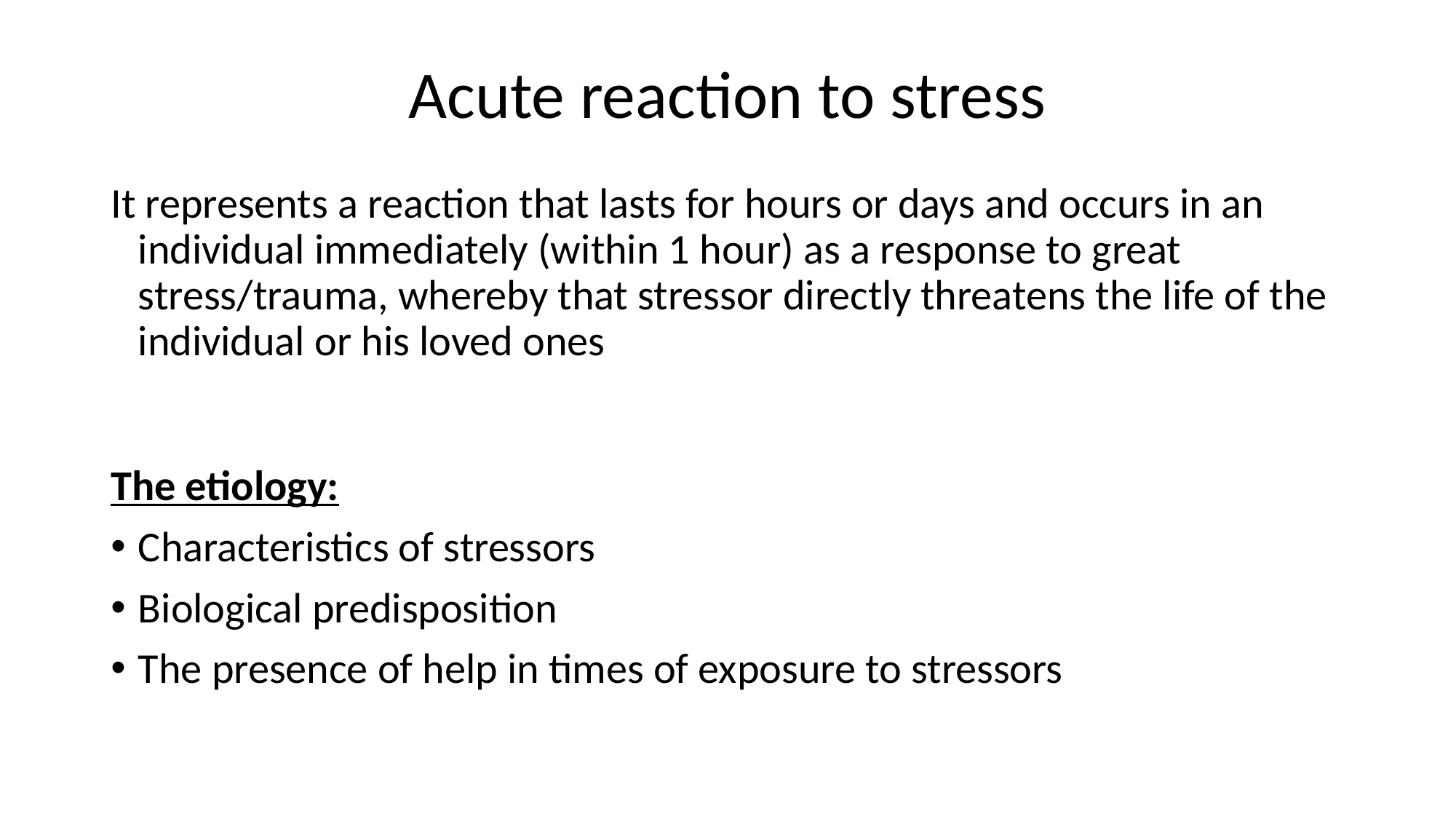

# Acute reaction to stress
It represents a reaction that lasts for hours or days and occurs in an individual immediately (within 1 hour) as a response to great stress/trauma, whereby that stressor directly threatens the life of the individual or his loved ones
The etiology:
Characteristics of stressors
Biological predisposition
The presence of help in times of exposure to stressors